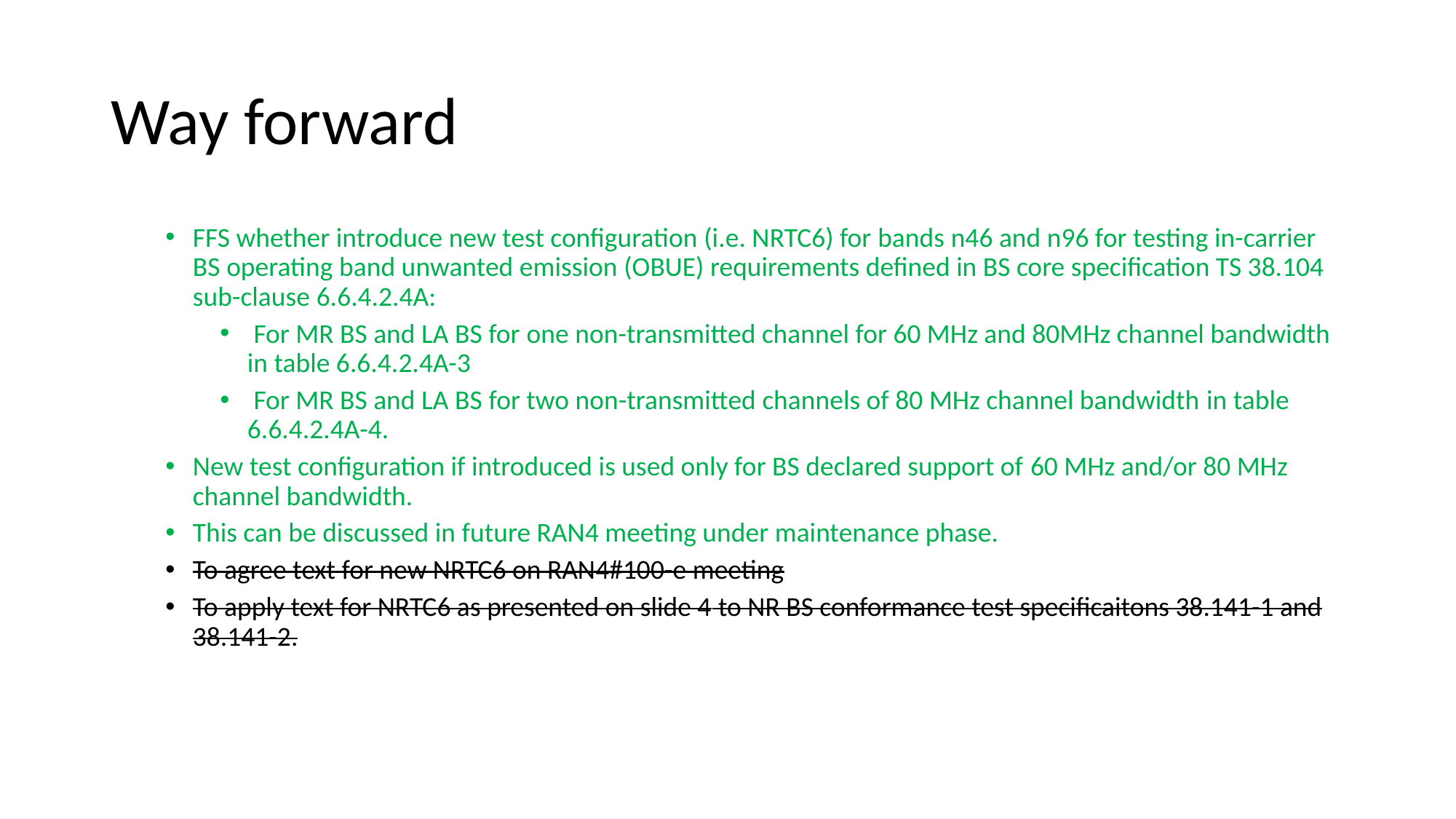

# Way forward
FFS whether introduce new test configuration (i.e. NRTC6) for bands n46 and n96 for testing in-carrier BS operating band unwanted emission (OBUE) requirements defined in BS core specification TS 38.104 sub-clause 6.6.4.2.4A:
 For MR BS and LA BS for one non-transmitted channel for 60 MHz and 80MHz channel bandwidth in table 6.6.4.2.4A-3
 For MR BS and LA BS for two non-transmitted channels of 80 MHz channel bandwidth in table 6.6.4.2.4A-4.
New test configuration if introduced is used only for BS declared support of 60 MHz and/or 80 MHz channel bandwidth.
This can be discussed in future RAN4 meeting under maintenance phase.
To agree text for new NRTC6 on RAN4#100-e meeting
To apply text for NRTC6 as presented on slide 4 to NR BS conformance test specificaitons 38.141-1 and 38.141-2.